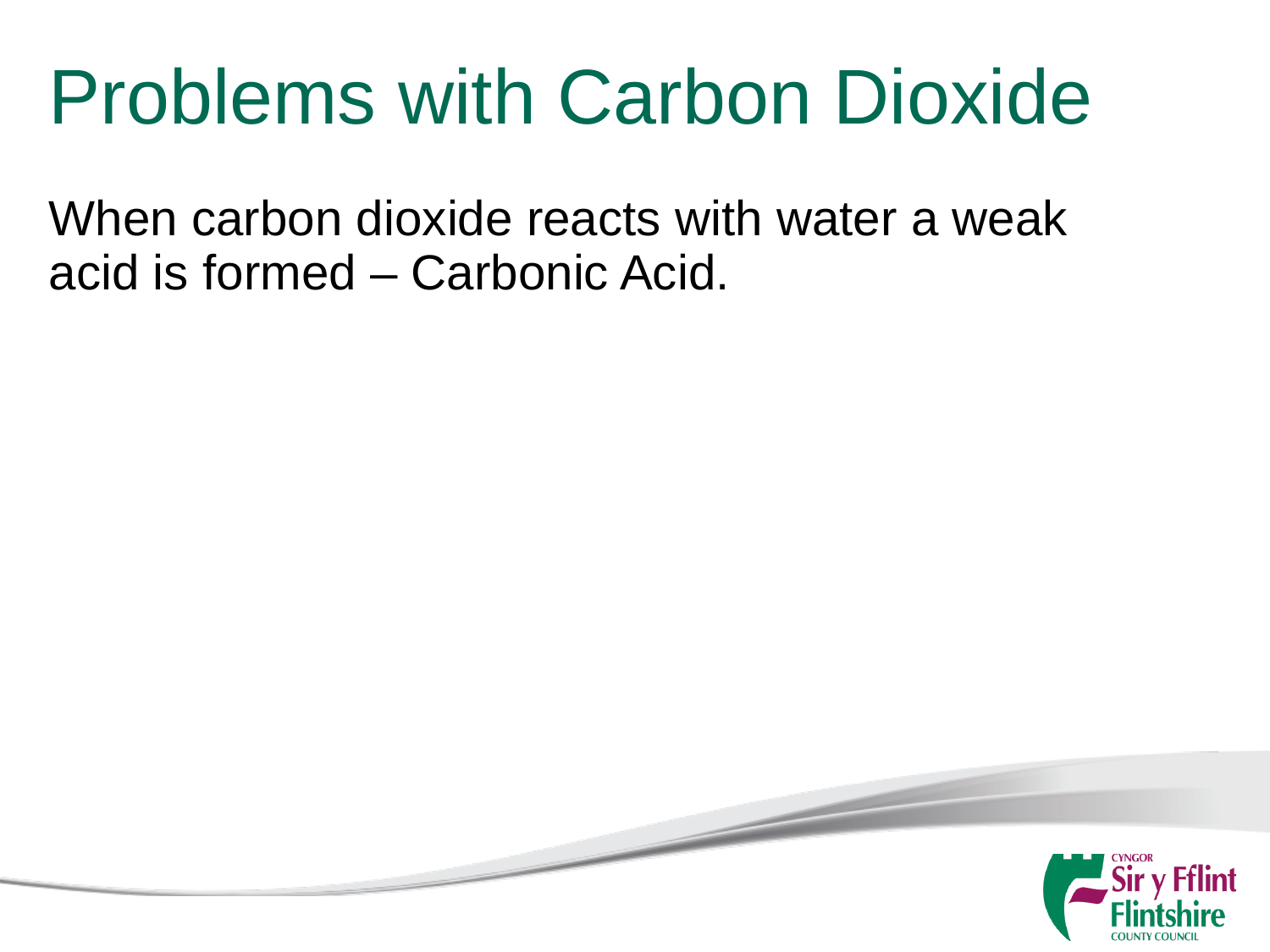

# Problems with Carbon Dioxide
When carbon dioxide reacts with water a weak acid is formed – Carbonic Acid.